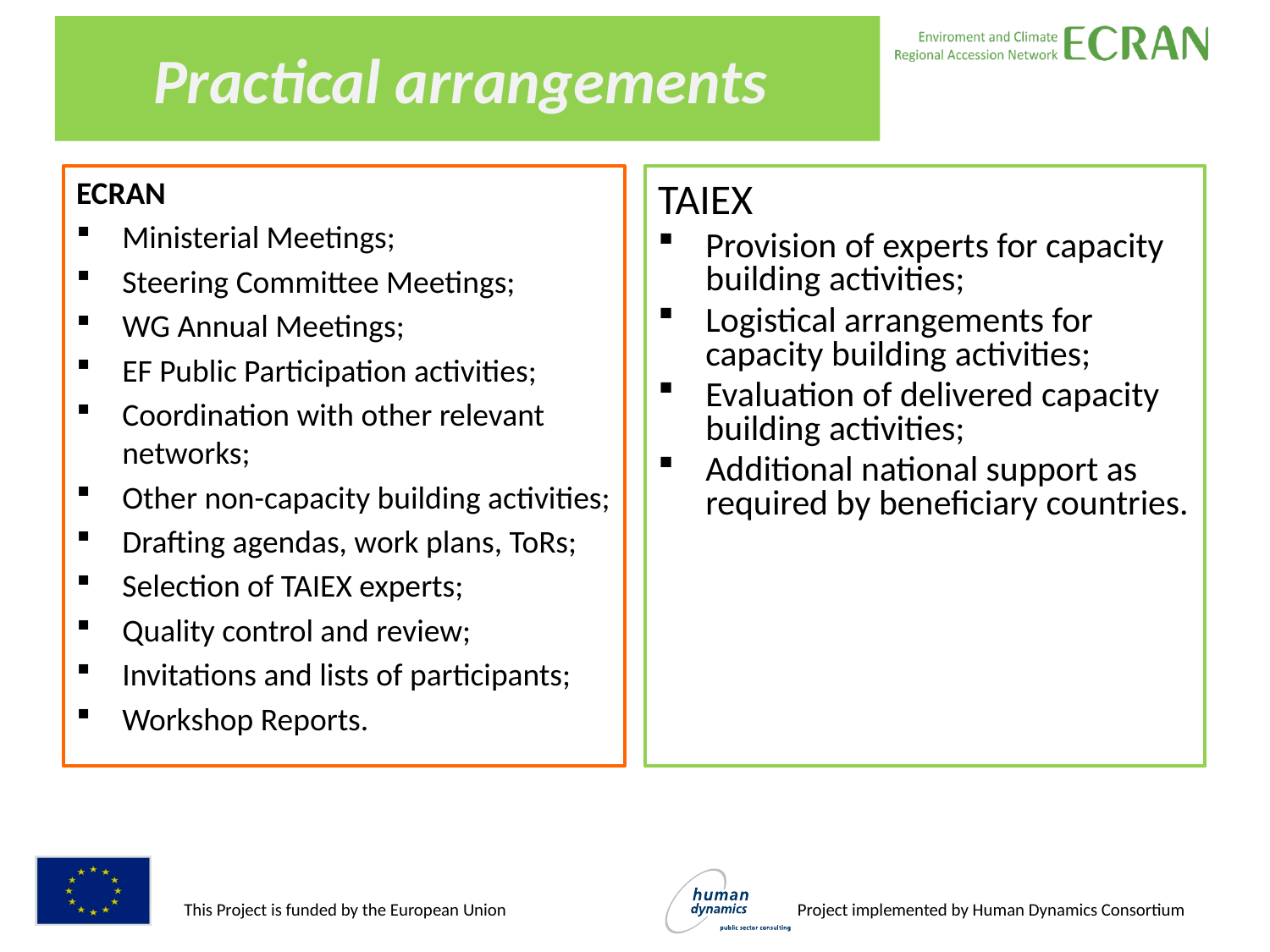

# Practical arrangements
ECRAN
Ministerial Meetings;
Steering Committee Meetings;
WG Annual Meetings;
EF Public Participation activities;
Coordination with other relevant networks;
Other non-capacity building activities;
Drafting agendas, work plans, ToRs;
Selection of TAIEX experts;
Quality control and review;
Invitations and lists of participants;
Workshop Reports.
TAIEX
Provision of experts for capacity building activities;
Logistical arrangements for capacity building activities;
Evaluation of delivered capacity building activities;
Additional national support as required by beneficiary countries.